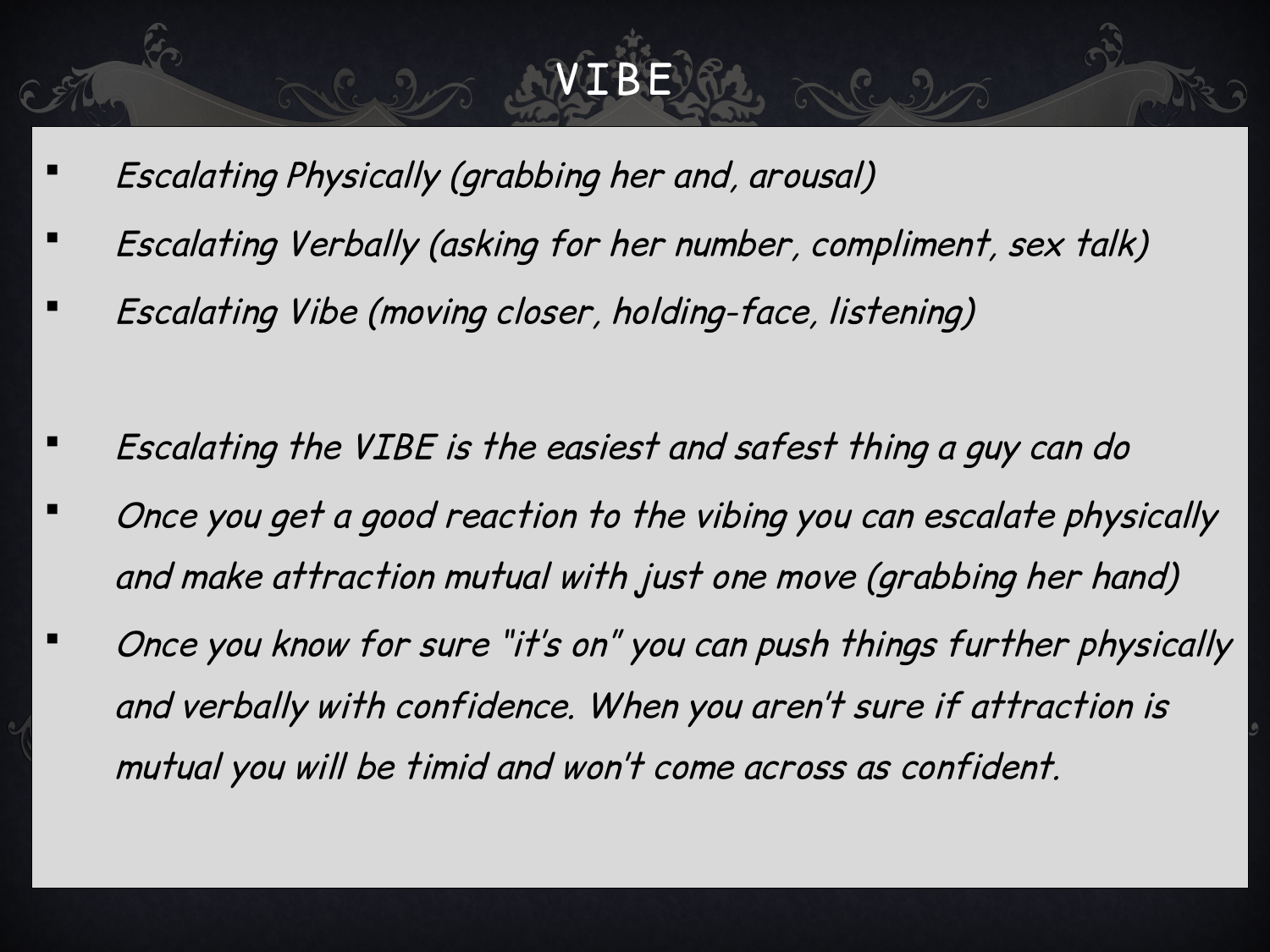

# Vibe
Escalating Physically (grabbing her and, arousal)
Escalating Verbally (asking for her number, compliment, sex talk)
Escalating Vibe (moving closer, holding-face, listening)

Escalating the VIBE is the easiest and safest thing a guy can do
Once you get a good reaction to the vibing you can escalate physically and make attraction mutual with just one move (grabbing her hand)
Once you know for sure “it’s on” you can push things further physically and verbally with confidence. When you aren’t sure if attraction is mutual you will be timid and won’t come across as confident.